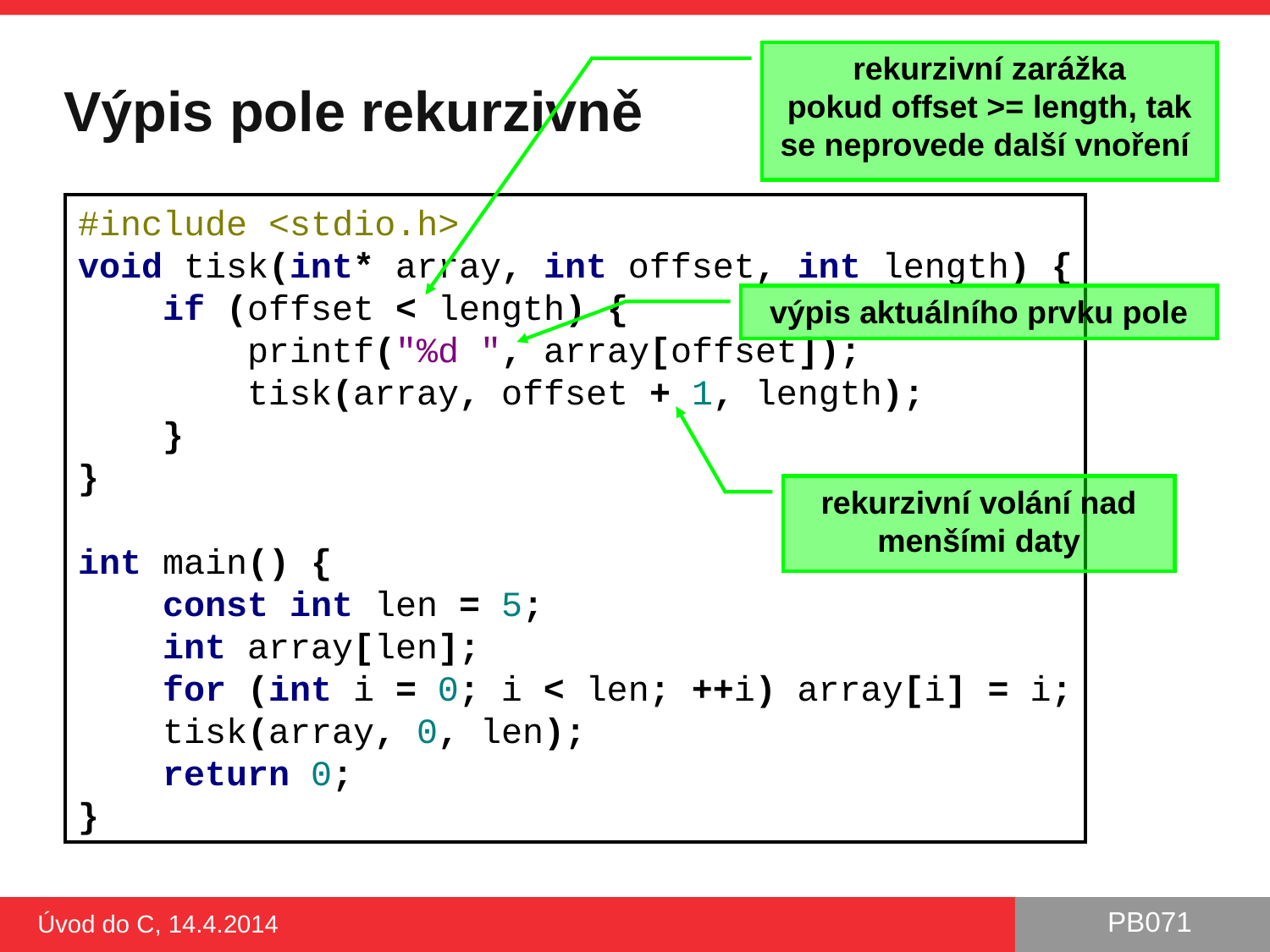

# Výpis pole rekurzivně
rekurzivní zarážka
pokud offset >= length, tak se neprovede další vnoření
#include <stdio.h>
void tisk(int* array, int offset, int length) {
    if (offset < length) {
        printf("%d ", array[offset]);
        tisk(array, offset + 1, length);
    }
}

int main() {
    const int len = 5;
    int array[len];
    for (int i = 0; i < len; ++i) array[i] = i;
    tisk(array, 0, len);
    return 0;
}

výpis aktuálního prvku pole
rekurzivní volání nad menšími daty
Úvod do C, 14.4.2014